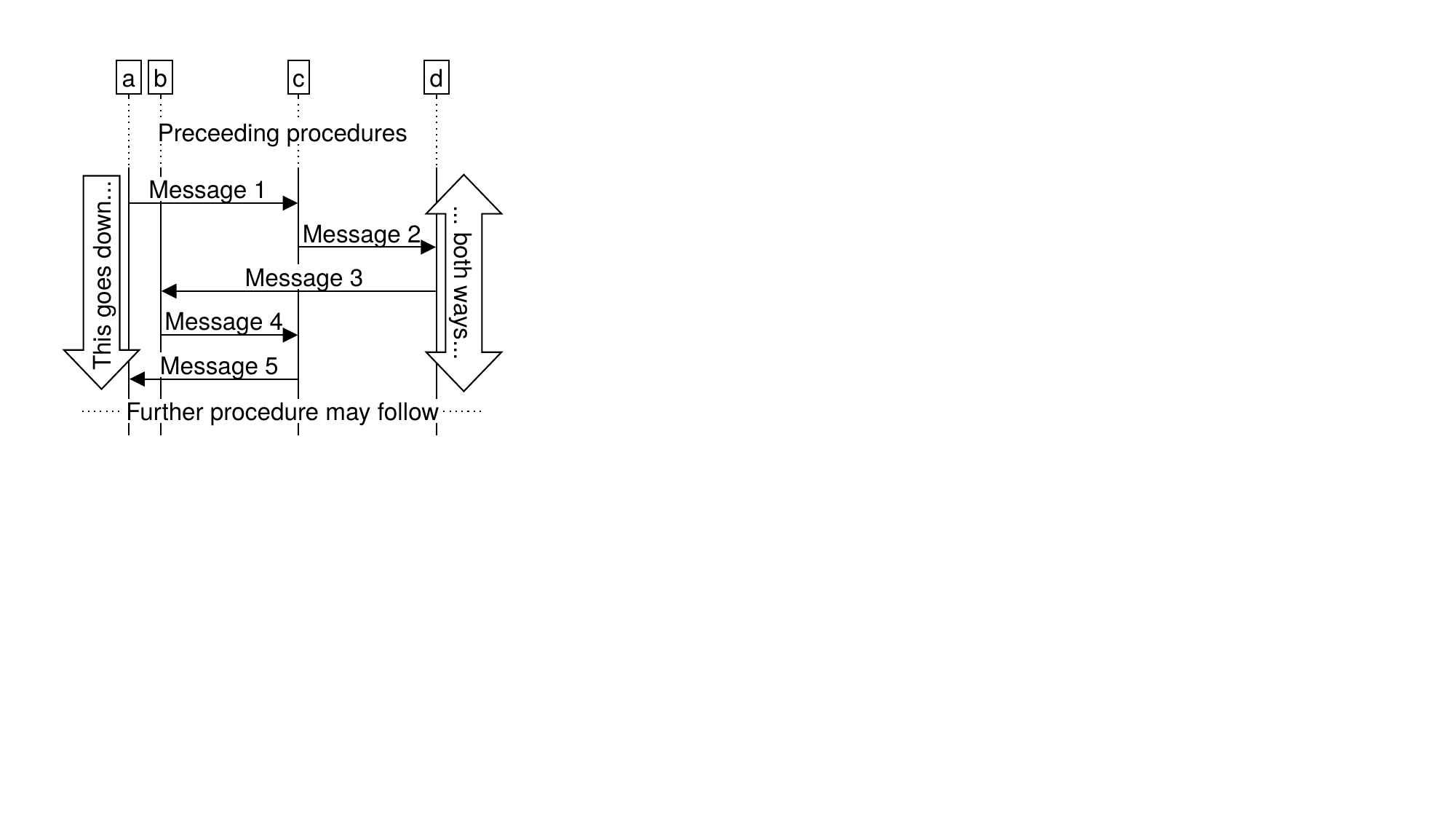

a
b
c
d
Preceeding procedures

Message 1

Message 2
This goes down...
Message 3
... both ways...
Message 4
Message 5
Further procedure may follow